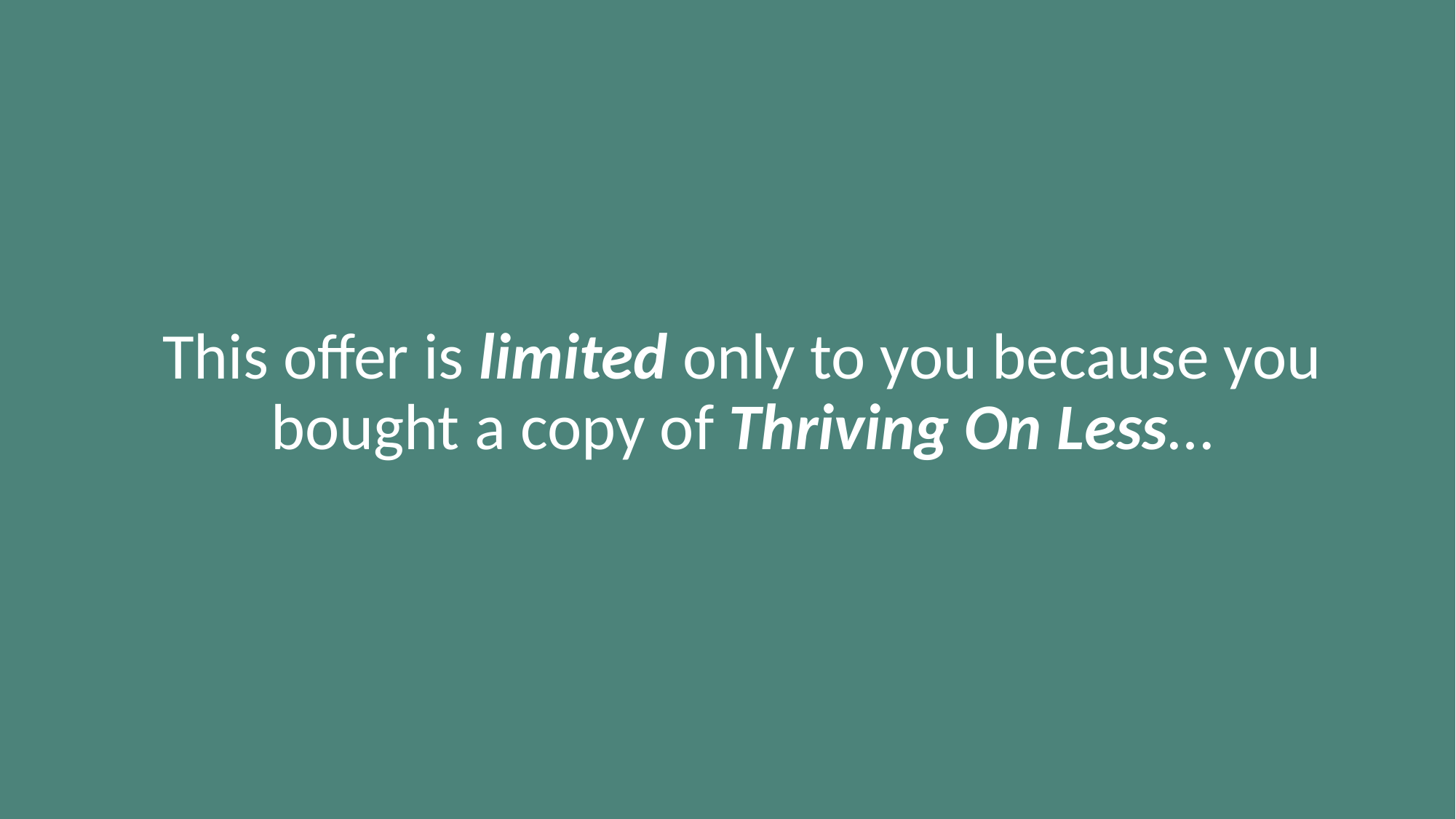

This offer is limited only to you because you bought a copy of Thriving On Less…